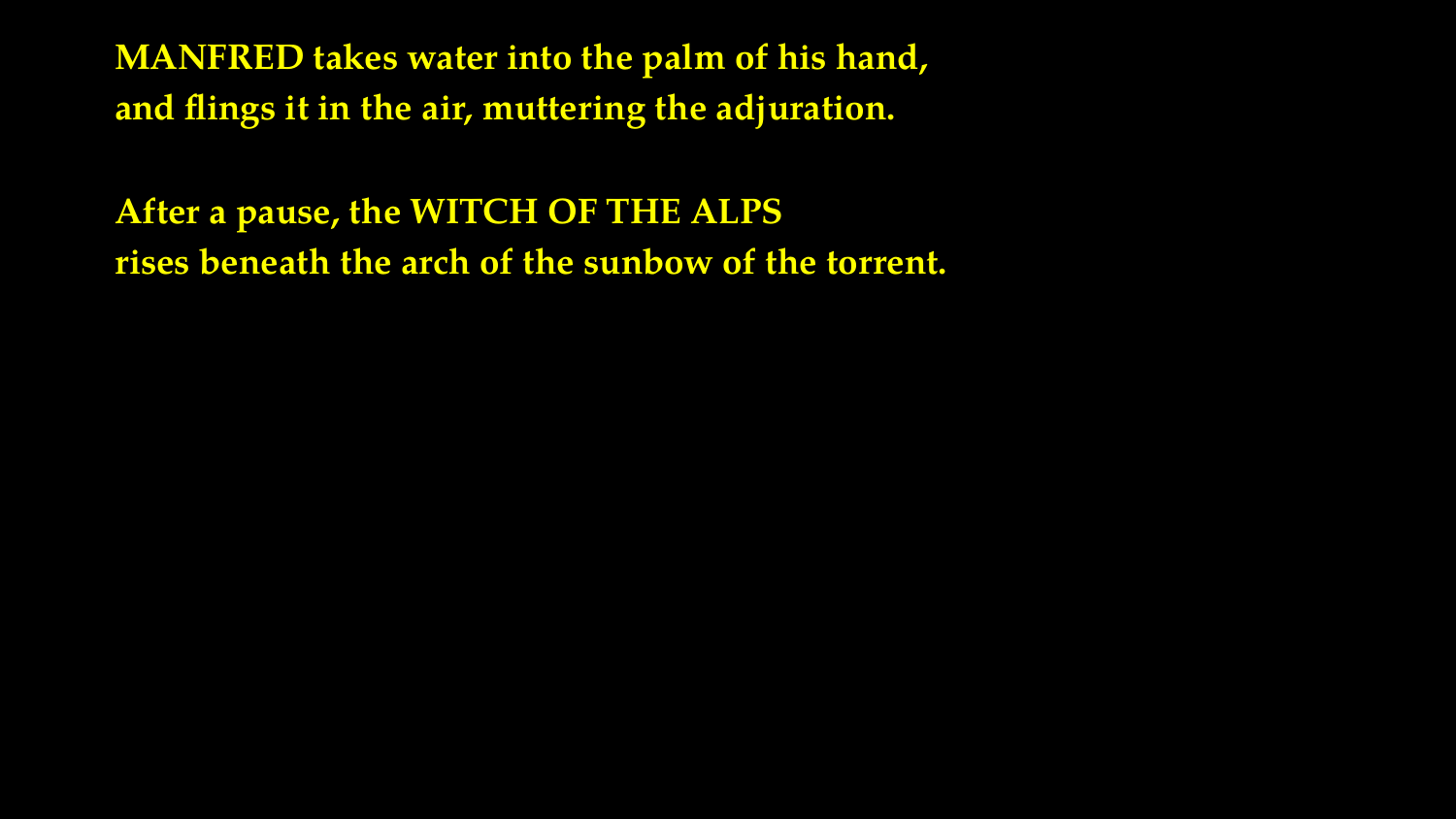

# MANFRED takes water into the palm of his hand, and flings it in the air, muttering the adjuration. After a pause, the WITCH OF THE ALPS rises beneath the arch of the sunbow of the torrent.